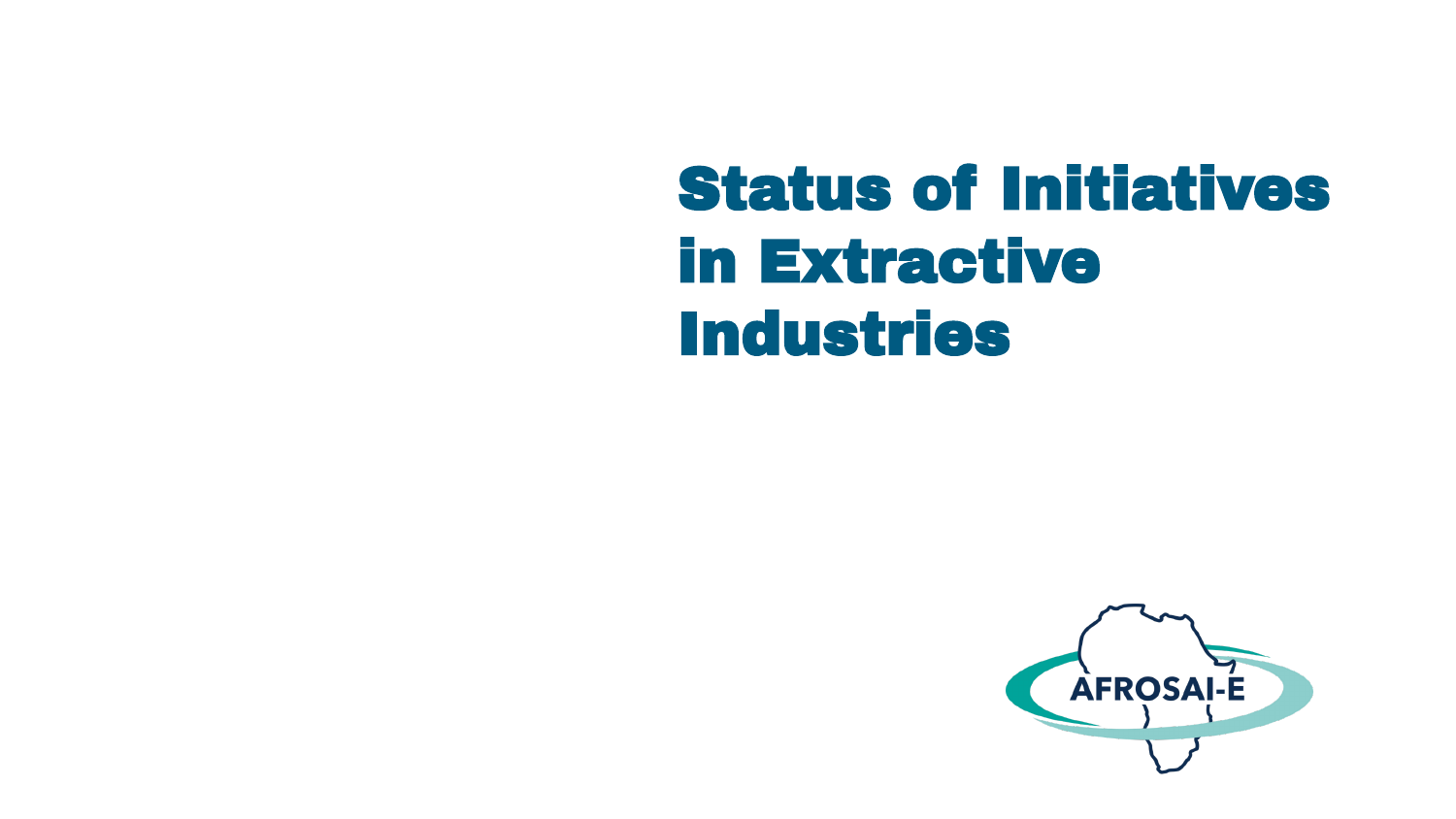

# Status of Initiatives in Extractive Industries